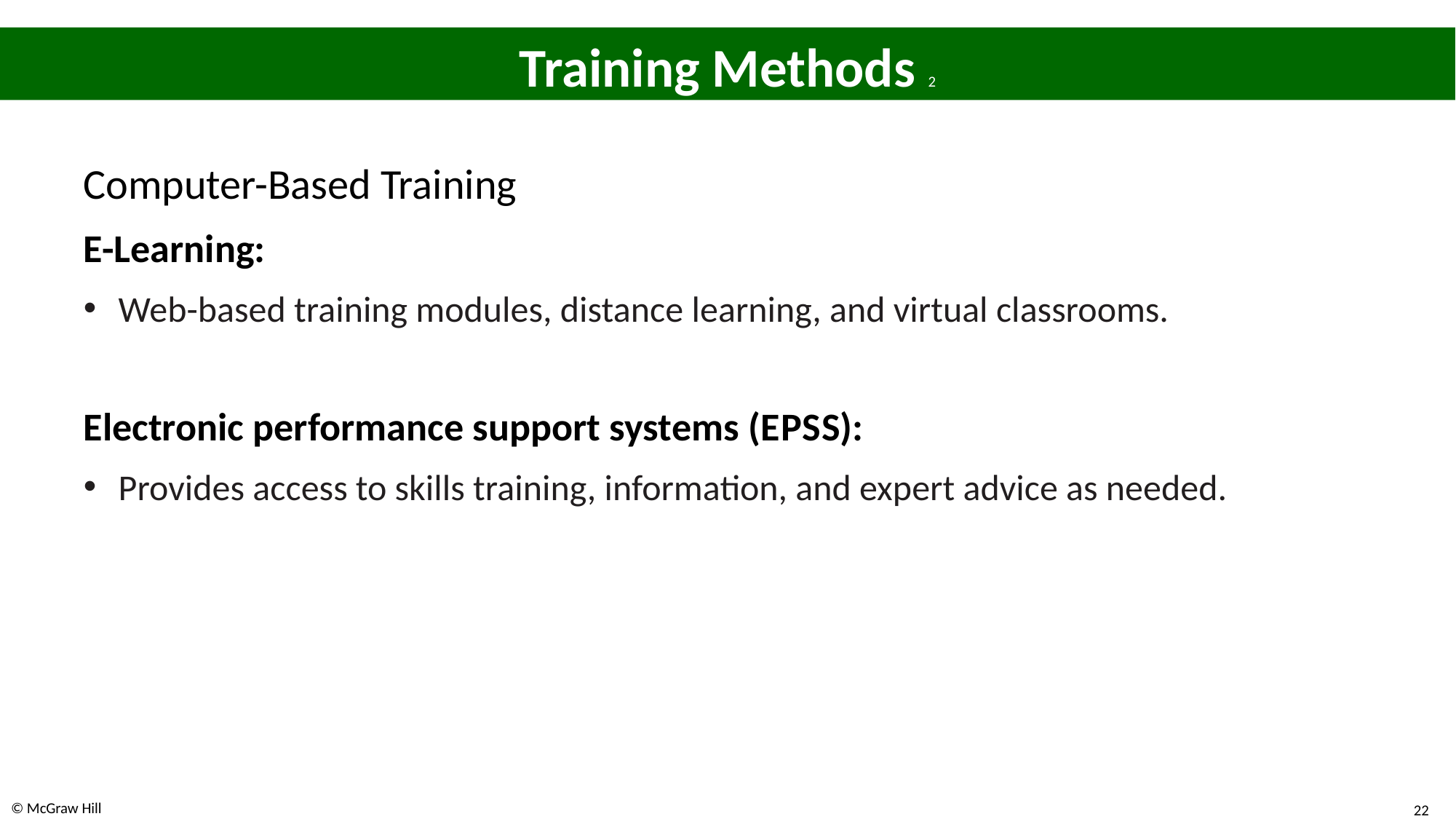

# Training Methods 2
Computer-Based Training
E-Learning:
Web-based training modules, distance learning, and virtual classrooms.
Electronic performance support systems (E P S S):
Provides access to skills training, information, and expert advice as needed.